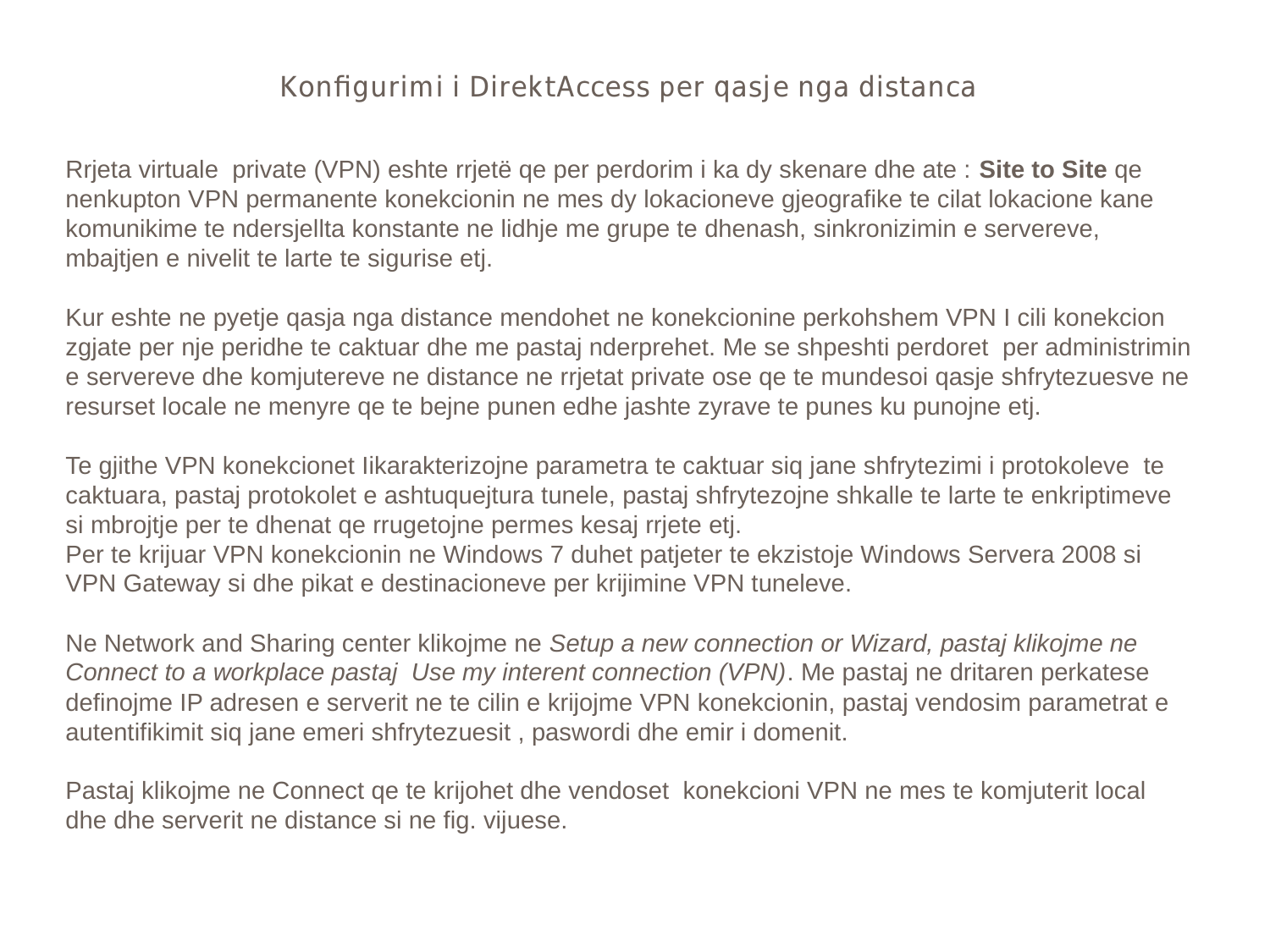

Konfigurimi i DirektAccess per qasje nga distanca

Rrjeta virtuale  private (VPN) eshte rrjetë qe per perdorim i ka dy skenare dhe ate : Site to Site qe nenkupton VPN permanente konekcionin ne mes dy lokacioneve gjeografike te cilat lokacione kane komunikime te ndersjellta konstante ne lidhje me grupe te dhenash, sinkronizimin e servereve, mbajtjen e nivelit te larte te sigurise etj.

Kur eshte ne pyetje qasja nga distance mendohet ne konekcionine perkohshem VPN I cili konekcion zgjate per nje peridhe te caktuar dhe me pastaj nderprehet. Me se shpeshti perdoret  per administrimin e servereve dhe komjutereve ne distance ne rrjetat private ose qe te mundesoi qasje shfrytezuesve ne resurset locale ne menyre qe te bejne punen edhe jashte zyrave te punes ku punojne etj.

Te gjithe VPN konekcionet Iikarakterizojne parametra te caktuar siq jane shfrytezimi i protokoleve  te caktuara, pastaj protokolet e ashtuquejtura tunele, pastaj shfrytezojne shkalle te larte te enkriptimeve si mbrojtje per te dhenat qe rrugetojne permes kesaj rrjete etj.
Per te krijuar VPN konekcionin ne Windows 7 duhet patjeter te ekzistoje Windows Servera 2008 si VPN Gateway si dhe pikat e destinacioneve per krijimine VPN tuneleve.

Ne Network and Sharing center klikojme ne Setup a new connection or Wizard, pastaj klikojme ne Connect to a workplace pastaj  Use my interent connection (VPN). Me pastaj ne dritaren perkatese definojme IP adresen e serverit ne te cilin e krijojme VPN konekcionin, pastaj vendosim parametrat e autentifikimit siq jane emeri shfrytezuesit , paswordi dhe emir i domenit.

Pastaj klikojme ne Connect qe te krijohet dhe vendoset  konekcioni VPN ne mes te komjuterit local dhe dhe serverit ne distance si ne fig. vijuese.